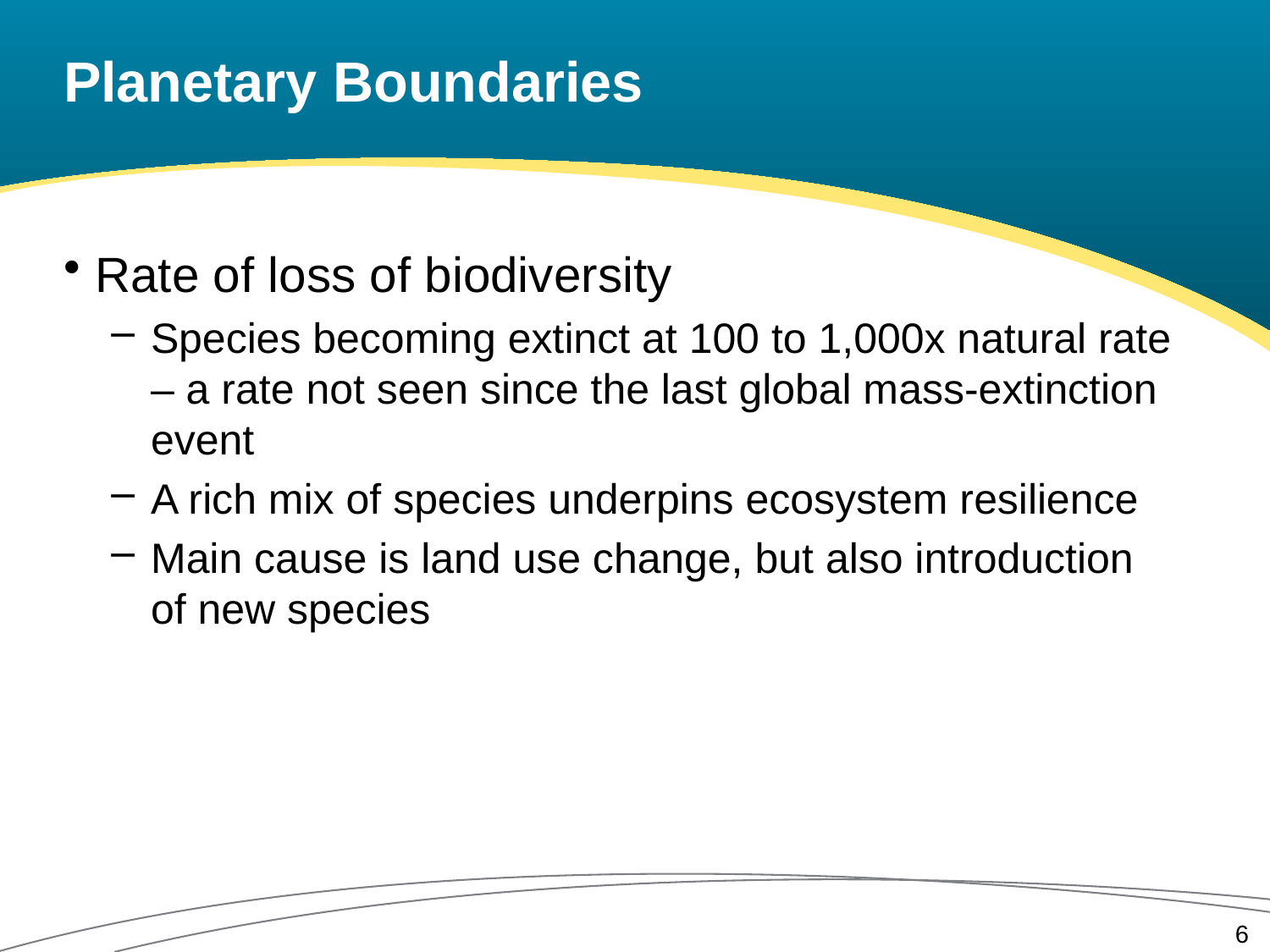

# Planetary Boundaries
Rate of loss of biodiversity
Species becoming extinct at 100 to 1,000x natural rate – a rate not seen since the last global mass-extinction event
A rich mix of species underpins ecosystem resilience
Main cause is land use change, but also introduction of new species

6